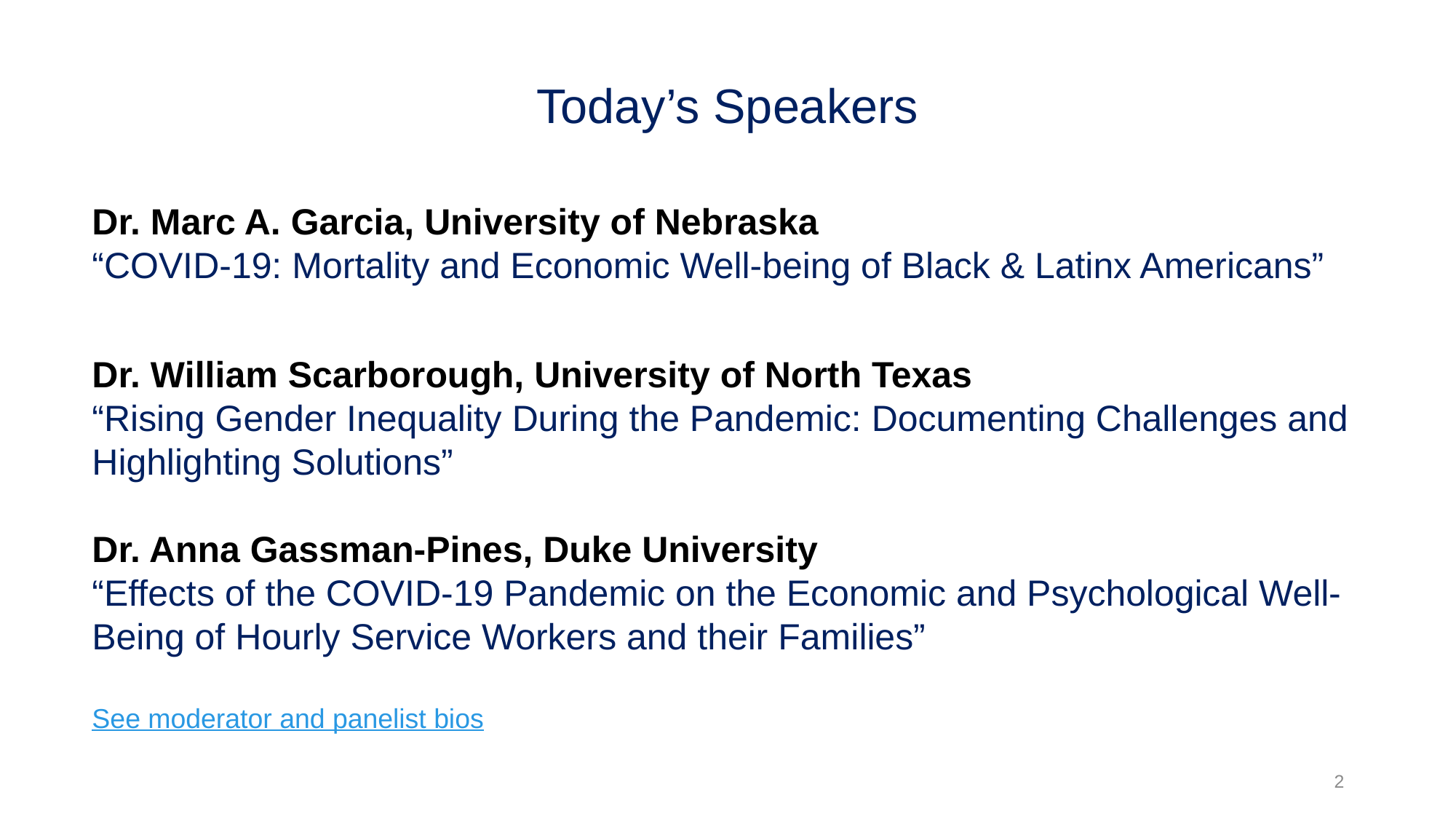

Today’s Speakers

Dr. Marc A. Garcia, University of Nebraska
“COVID-19: Mortality and Economic Well-being of Black & Latinx Americans”

Dr. William Scarborough, University of North Texas
“Rising Gender Inequality During the Pandemic: Documenting Challenges and Highlighting Solutions”

Dr. Anna Gassman-Pines, Duke University
“Effects of the COVID-19 Pandemic on the Economic and Psychological Well-Being of Hourly Service Workers and their Families”

See moderator and panelist bios
2